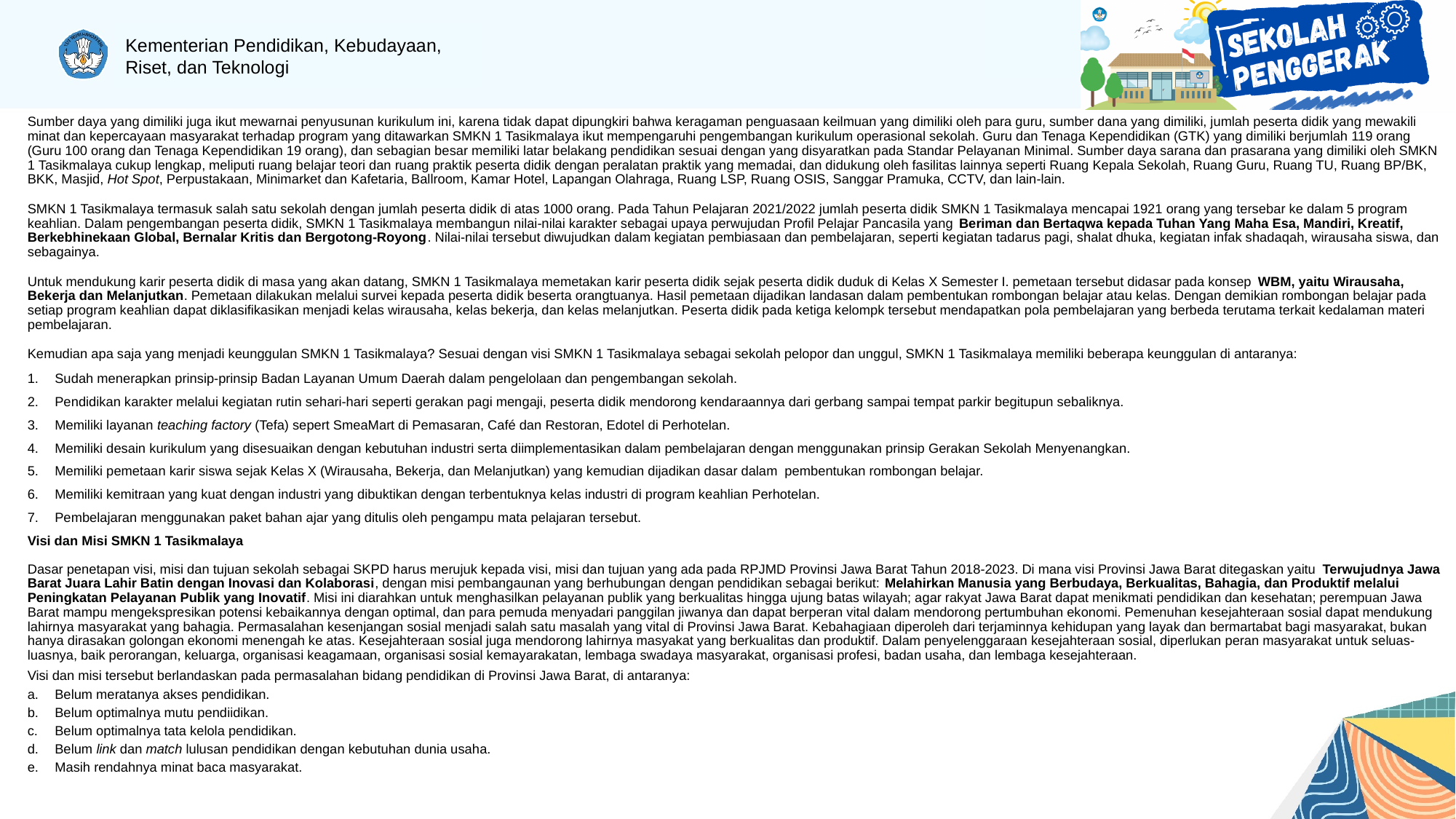

Sumber daya yang dimiliki juga ikut mewarnai penyusunan kurikulum ini, karena tidak dapat dipungkiri bahwa keragaman penguasaan keilmuan yang dimiliki oleh para guru, sumber dana yang dimiliki, jumlah peserta didik yang mewakili minat dan kepercayaan masyarakat terhadap program yang ditawarkan SMKN 1 Tasikmalaya ikut mempengaruhi pengembangan kurikulum operasional sekolah. Guru dan Tenaga Kependidikan (GTK) yang dimiliki berjumlah 119 orang (Guru 100 orang dan Tenaga Kependidikan 19 orang), dan sebagian besar memiliki latar belakang pendidikan sesuai dengan yang disyaratkan pada Standar Pelayanan Minimal. Sumber daya sarana dan prasarana yang dimiliki oleh SMKN 1 Tasikmalaya cukup lengkap, meliputi ruang belajar teori dan ruang praktik peserta didik dengan peralatan praktik yang memadai, dan didukung oleh fasilitas lainnya seperti Ruang Kepala Sekolah, Ruang Guru, Ruang TU, Ruang BP/BK, BKK, Masjid, Hot Spot, Perpustakaan, Minimarket dan Kafetaria, Ballroom, Kamar Hotel, Lapangan Olahraga, Ruang LSP, Ruang OSIS, Sanggar Pramuka, CCTV, dan lain-lain.
SMKN 1 Tasikmalaya termasuk salah satu sekolah dengan jumlah peserta didik di atas 1000 orang. Pada Tahun Pelajaran 2021/2022 jumlah peserta didik SMKN 1 Tasikmalaya mencapai 1921 orang yang tersebar ke dalam 5 program keahlian. Dalam pengembangan peserta didik, SMKN 1 Tasikmalaya membangun nilai-nilai karakter sebagai upaya perwujudan Profil Pelajar Pancasila yang Beriman dan Bertaqwa kepada Tuhan Yang Maha Esa, Mandiri, Kreatif, Berkebhinekaan Global, Bernalar Kritis dan Bergotong-Royong. Nilai-nilai tersebut diwujudkan dalam kegiatan pembiasaan dan pembelajaran, seperti kegiatan tadarus pagi, shalat dhuka, kegiatan infak shadaqah, wirausaha siswa, dan sebagainya.
Untuk mendukung karir peserta didik di masa yang akan datang, SMKN 1 Tasikmalaya memetakan karir peserta didik sejak peserta didik duduk di Kelas X Semester I. pemetaan tersebut didasar pada konsep WBM, yaitu Wirausaha, Bekerja dan Melanjutkan. Pemetaan dilakukan melalui survei kepada peserta didik beserta orangtuanya. Hasil pemetaan dijadikan landasan dalam pembentukan rombongan belajar atau kelas. Dengan demikian rombongan belajar pada setiap program keahlian dapat diklasifikasikan menjadi kelas wirausaha, kelas bekerja, dan kelas melanjutkan. Peserta didik pada ketiga kelompk tersebut mendapatkan pola pembelajaran yang berbeda terutama terkait kedalaman materi pembelajaran.
Kemudian apa saja yang menjadi keunggulan SMKN 1 Tasikmalaya? Sesuai dengan visi SMKN 1 Tasikmalaya sebagai sekolah pelopor dan unggul, SMKN 1 Tasikmalaya memiliki beberapa keunggulan di antaranya:
Sudah menerapkan prinsip-prinsip Badan Layanan Umum Daerah dalam pengelolaan dan pengembangan sekolah.
Pendidikan karakter melalui kegiatan rutin sehari-hari seperti gerakan pagi mengaji, peserta didik mendorong kendaraannya dari gerbang sampai tempat parkir begitupun sebaliknya.
Memiliki layanan teaching factory (Tefa) sepert SmeaMart di Pemasaran, Café dan Restoran, Edotel di Perhotelan.
Memiliki desain kurikulum yang disesuaikan dengan kebutuhan industri serta diimplementasikan dalam pembelajaran dengan menggunakan prinsip Gerakan Sekolah Menyenangkan.
Memiliki pemetaan karir siswa sejak Kelas X (Wirausaha, Bekerja, dan Melanjutkan) yang kemudian dijadikan dasar dalam  pembentukan rombongan belajar.
Memiliki kemitraan yang kuat dengan industri yang dibuktikan dengan terbentuknya kelas industri di program keahlian Perhotelan.
Pembelajaran menggunakan paket bahan ajar yang ditulis oleh pengampu mata pelajaran tersebut.
Visi dan Misi SMKN 1 Tasikmalaya
Dasar penetapan visi, misi dan tujuan sekolah sebagai SKPD harus merujuk kepada visi, misi dan tujuan yang ada pada RPJMD Provinsi Jawa Barat Tahun 2018-2023. Di mana visi Provinsi Jawa Barat ditegaskan yaitu Terwujudnya Jawa Barat Juara Lahir Batin dengan Inovasi dan Kolaborasi, dengan misi pembangaunan yang berhubungan dengan pendidikan sebagai berikut: Melahirkan Manusia yang Berbudaya, Berkualitas, Bahagia, dan Produktif melalui Peningkatan Pelayanan Publik yang Inovatif. Misi ini diarahkan untuk menghasilkan pelayanan publik yang berkualitas hingga ujung batas wilayah; agar rakyat Jawa Barat dapat menikmati pendidikan dan kesehatan; perempuan Jawa Barat mampu mengekspresikan potensi kebaikannya dengan optimal, dan para pemuda menyadari panggilan jiwanya dan dapat berperan vital dalam mendorong pertumbuhan ekonomi. Pemenuhan kesejahteraan sosial dapat mendukung lahirnya masyarakat yang bahagia. Permasalahan kesenjangan sosial menjadi salah satu masalah yang vital di Provinsi Jawa Barat. Kebahagiaan diperoleh dari terjaminnya kehidupan yang layak dan bermartabat bagi masyarakat, bukan hanya dirasakan golongan ekonomi menengah ke atas. Kesejahteraan sosial juga mendorong lahirnya masyakat yang berkualitas dan produktif. Dalam penyelenggaraan kesejahteraan sosial, diperlukan peran masyarakat untuk seluas-luasnya, baik perorangan, keluarga, organisasi keagamaan, organisasi sosial kemayarakatan, lembaga swadaya masyarakat, organisasi profesi, badan usaha, dan lembaga kesejahteraan.
Visi dan misi tersebut berlandaskan pada permasalahan bidang pendidikan di Provinsi Jawa Barat, di antaranya:
Belum meratanya akses pendidikan.
Belum optimalnya mutu pendiidikan.
Belum optimalnya tata kelola pendidikan.
Belum link dan match lulusan pendidikan dengan kebutuhan dunia usaha.
Masih rendahnya minat baca masyarakat.